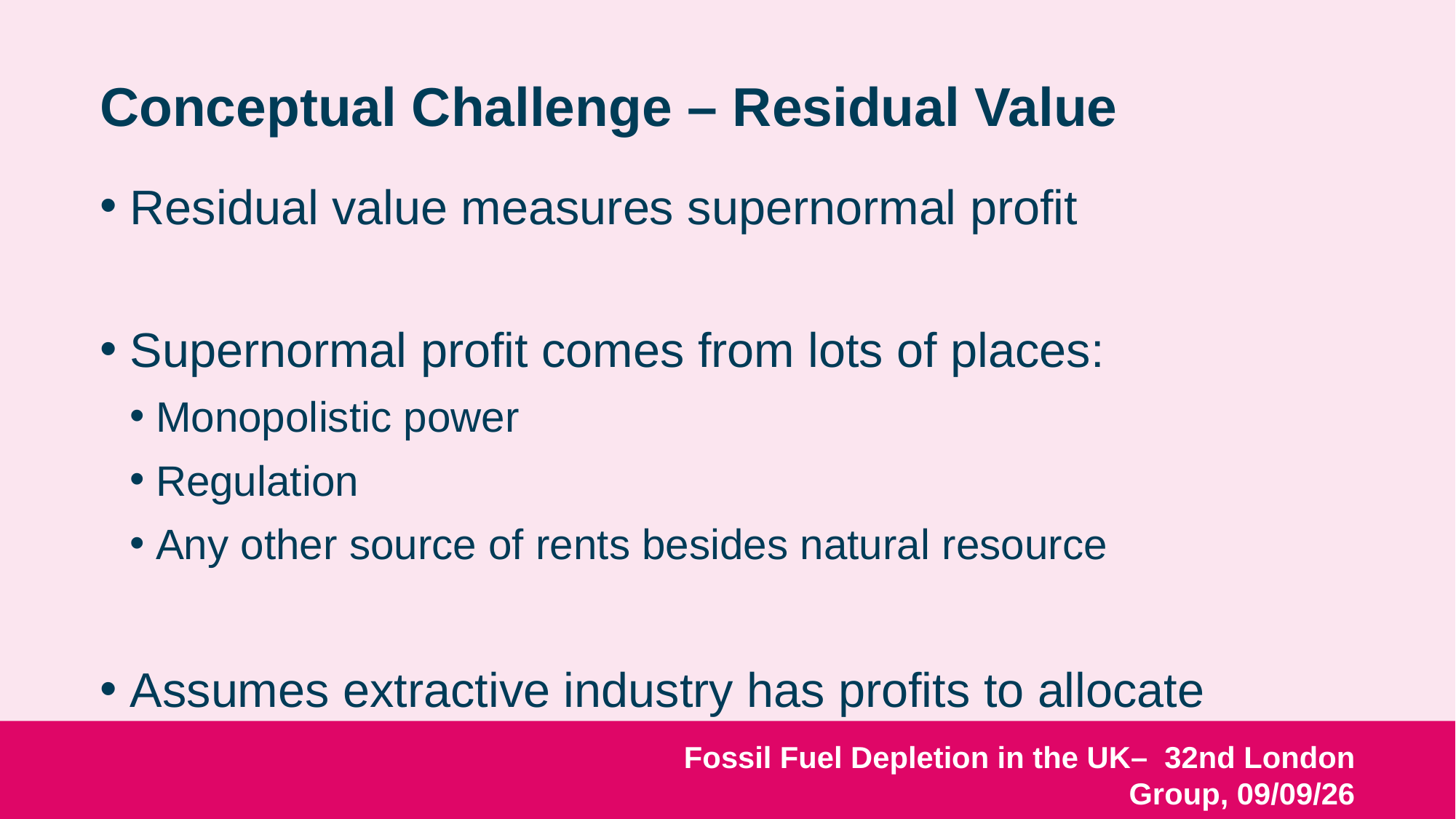

# Conceptual Challenge – Residual Value
Residual value measures supernormal profit

Supernormal profit comes from lots of places:
Monopolistic power
Regulation
Any other source of rents besides natural resource

Assumes extractive industry has profits to allocate

Fossil Fuel Depletion in the UK–  32nd London Group, 09/09/26